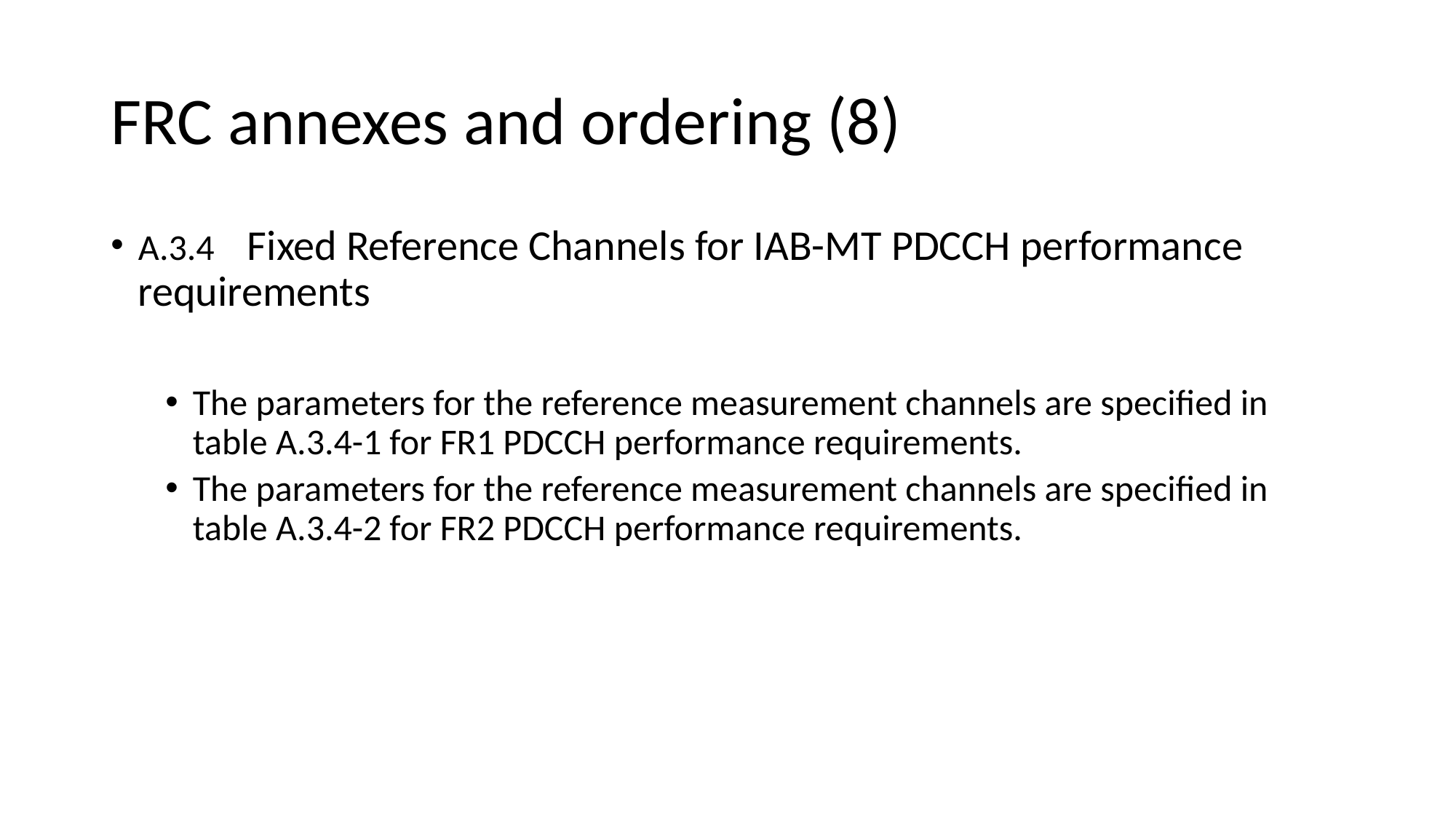

# FRC annexes and ordering (8)
A.3.4	Fixed Reference Channels for IAB-MT PDCCH performance requirements

The parameters for the reference measurement channels are specified in table A.3.4-1 for FR1 PDCCH performance requirements.
The parameters for the reference measurement channels are specified in table A.3.4-2 for FR2 PDCCH performance requirements.